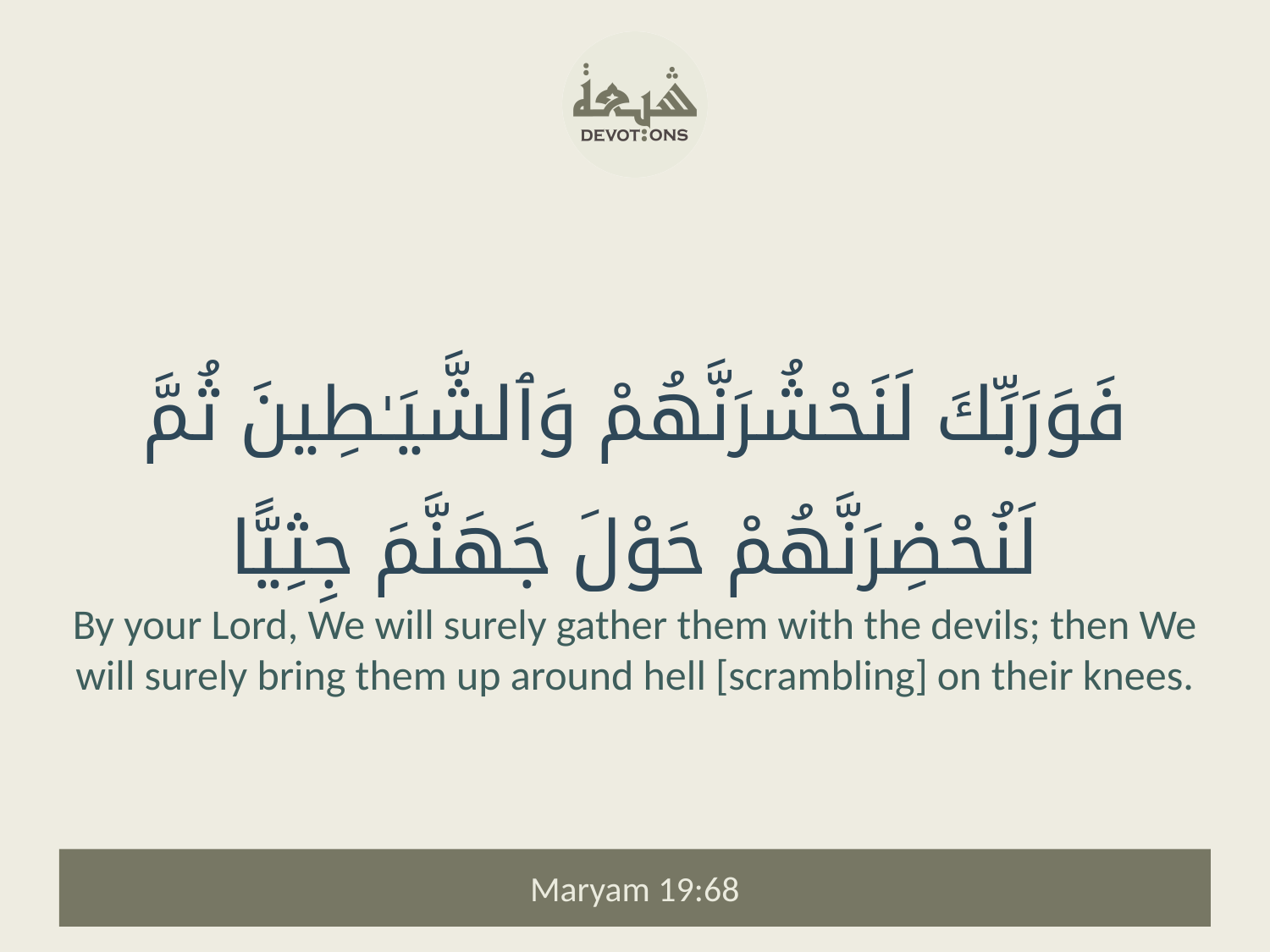

فَوَرَبِّكَ لَنَحْشُرَنَّهُمْ وَٱلشَّيَـٰطِينَ ثُمَّ لَنُحْضِرَنَّهُمْ حَوْلَ جَهَنَّمَ جِثِيًّا
By your Lord, We will surely gather them with the devils; then We will surely bring them up around hell [scrambling] on their knees.
Maryam 19:68